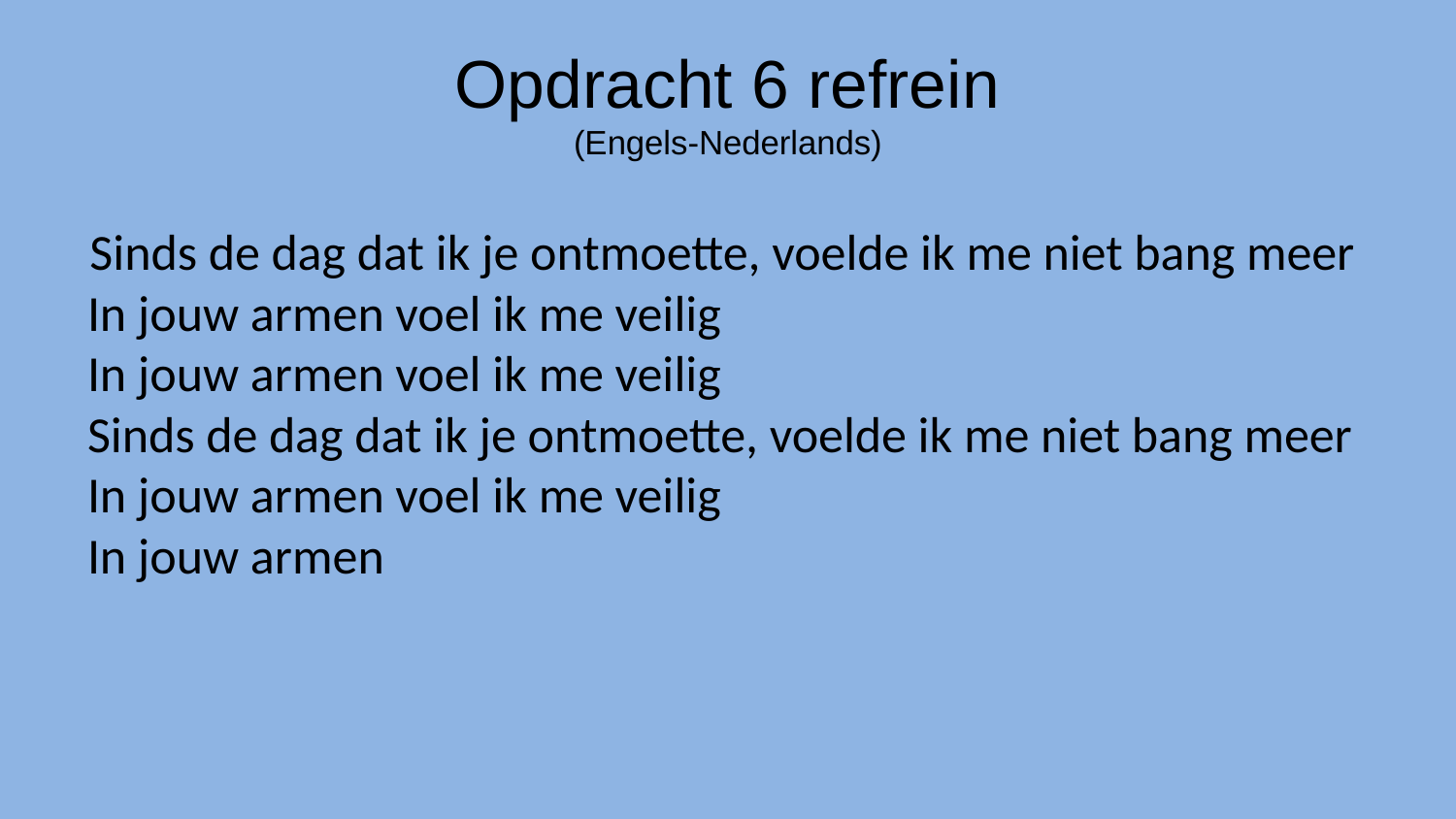

# Opdracht 6 refrein (Engels-Nederlands)
Sinds de dag dat ik je ontmoette, voelde ik me niet bang meer
In jouw armen voel ik me veilig
In jouw armen voel ik me veilig
Sinds de dag dat ik je ontmoette, voelde ik me niet bang meer
In jouw armen voel ik me veilig
In jouw armen